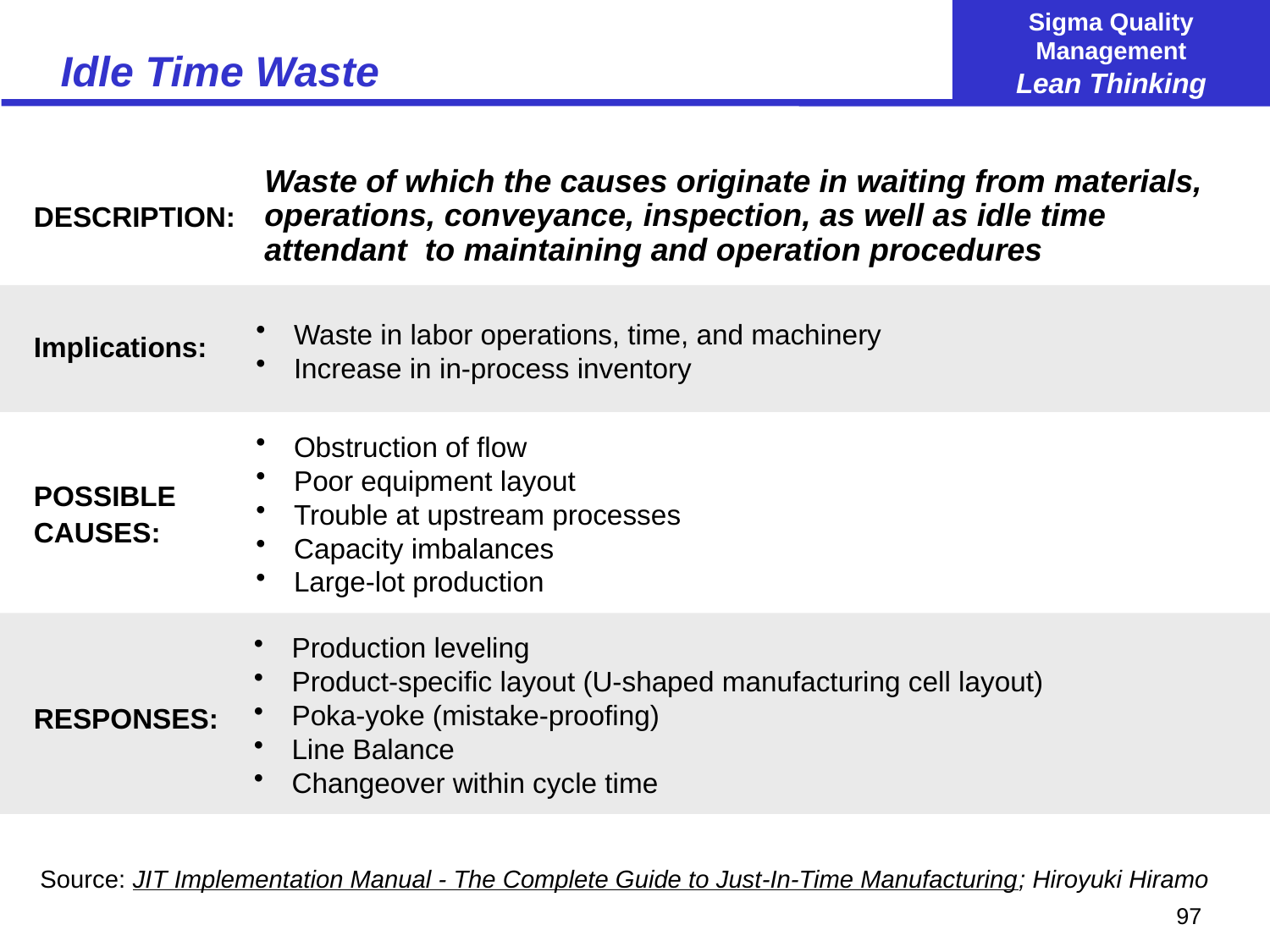

# Idle Time Waste
Waste of which the causes originate in waiting from materials, operations, conveyance, inspection, as well as idle time attendant  to maintaining and operation procedures
DESCRIPTION:

Implications:

POSSIBLE CAUSES:

RESPONSES:

 Waste in labor operations, time, and machinery
 Increase in in-process inventory
 Obstruction of flow
 Poor equipment layout
 Trouble at upstream processes
 Capacity imbalances
 Large-lot production

 Production leveling
 Product-specific layout (U-shaped manufacturing cell layout)
 Poka-yoke (mistake-proofing)
 Line Balance
 Changeover within cycle time
Source: JIT Implementation Manual - The Complete Guide to Just-In-Time Manufacturing; Hiroyuki Hiramo